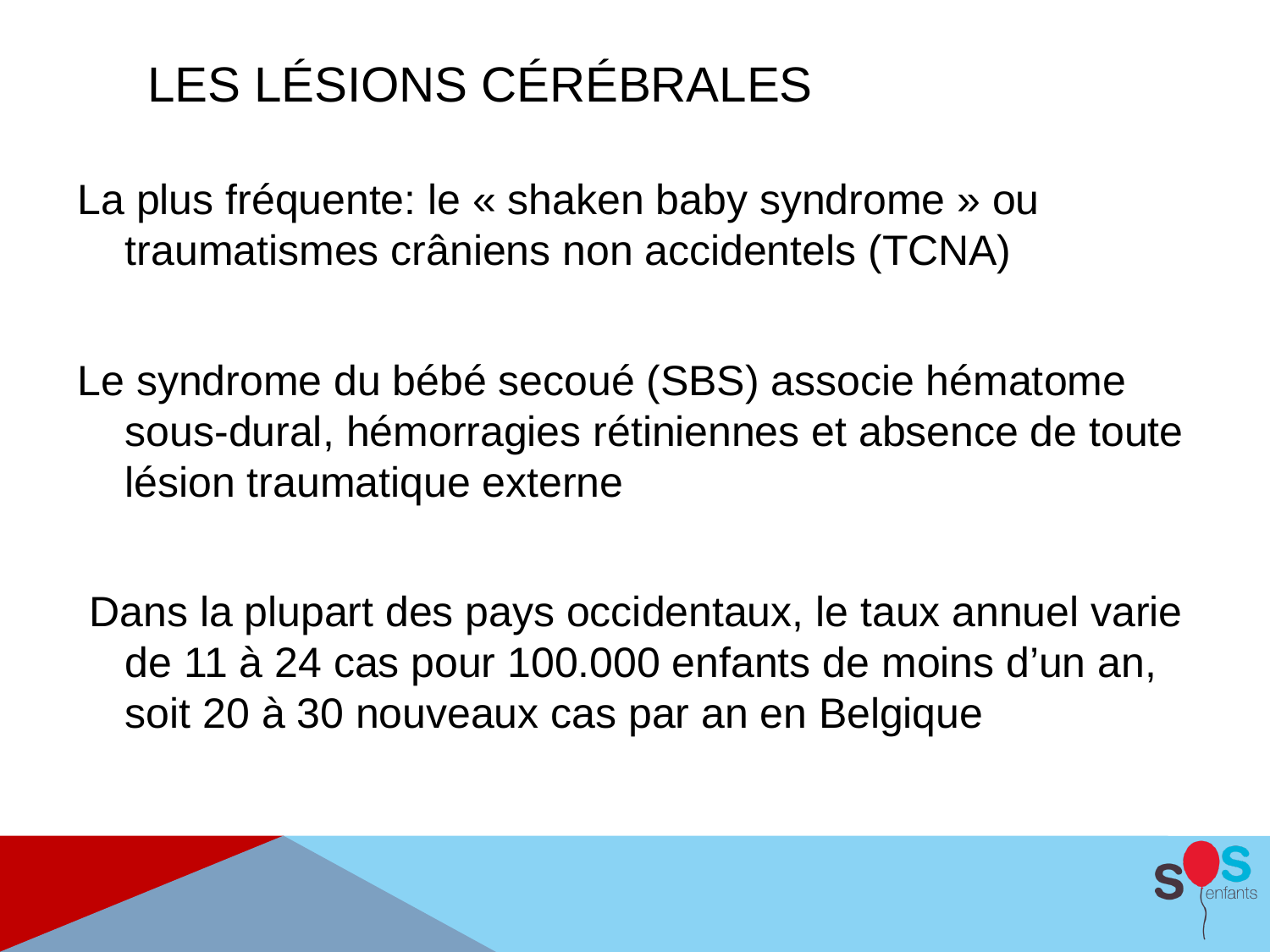

LES LÉSIONS CÉRÉBRALES
La plus fréquente: le « shaken baby syndrome » ou traumatismes crâniens non accidentels (TCNA)

Le syndrome du bébé secoué (SBS) associe hématome sous-dural, hémorragies rétiniennes et absence de toute lésion traumatique externe

 Dans la plupart des pays occidentaux, le taux annuel varie de 11 à 24 cas pour 100.000 enfants de moins d’un an, soit 20 à 30 nouveaux cas par an en Belgique